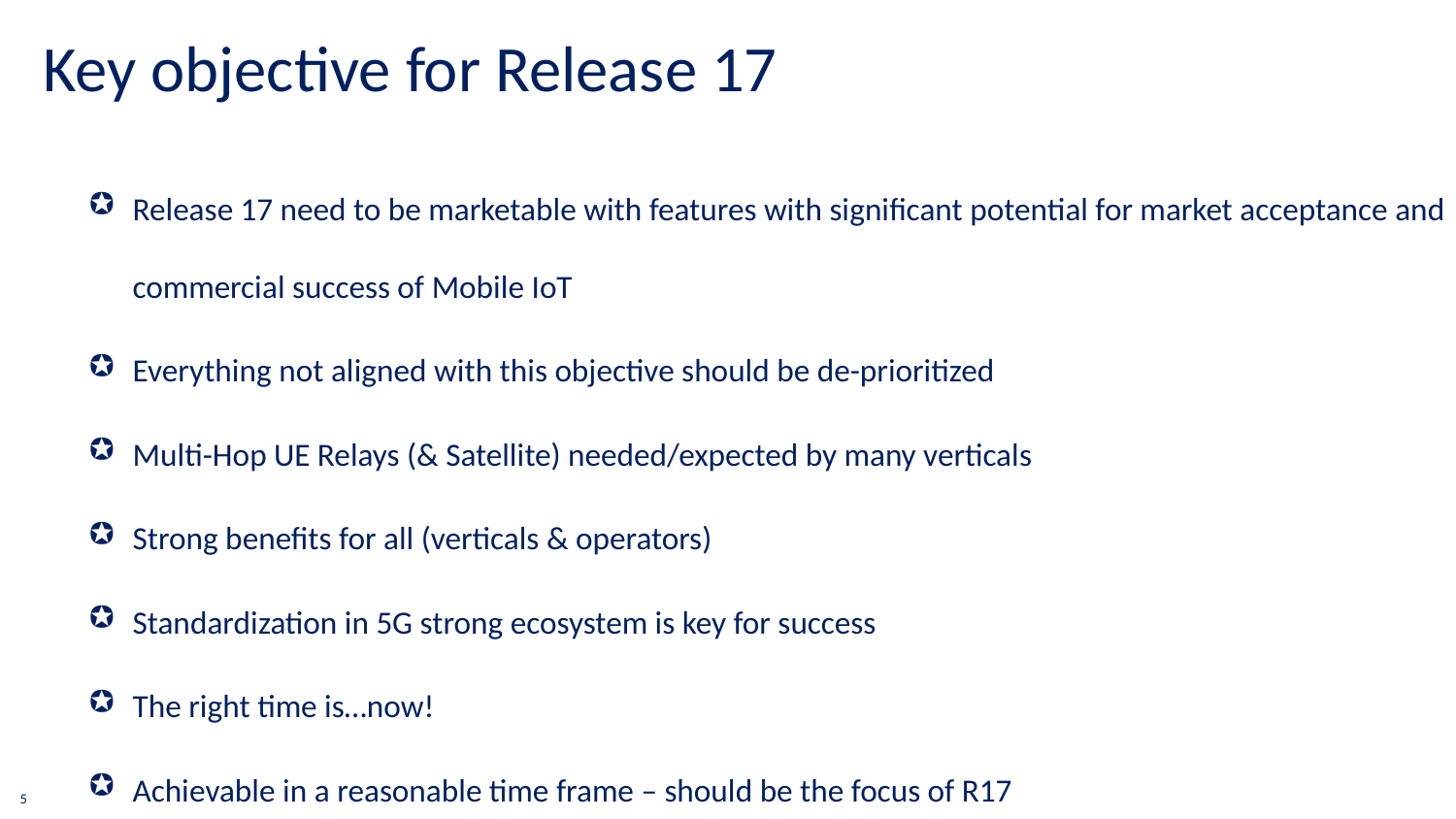

Key objective for Release 17
Release 17 need to be marketable with features with significant potential for market acceptance and commercial success of Mobile IoT
Everything not aligned with this objective should be de-prioritized
Multi-Hop UE Relays (& Satellite) needed/expected by many verticals
Strong benefits for all (verticals & operators)
Standardization in 5G strong ecosystem is key for success
The right time is…now!
Achievable in a reasonable time frame – should be the focus of R17